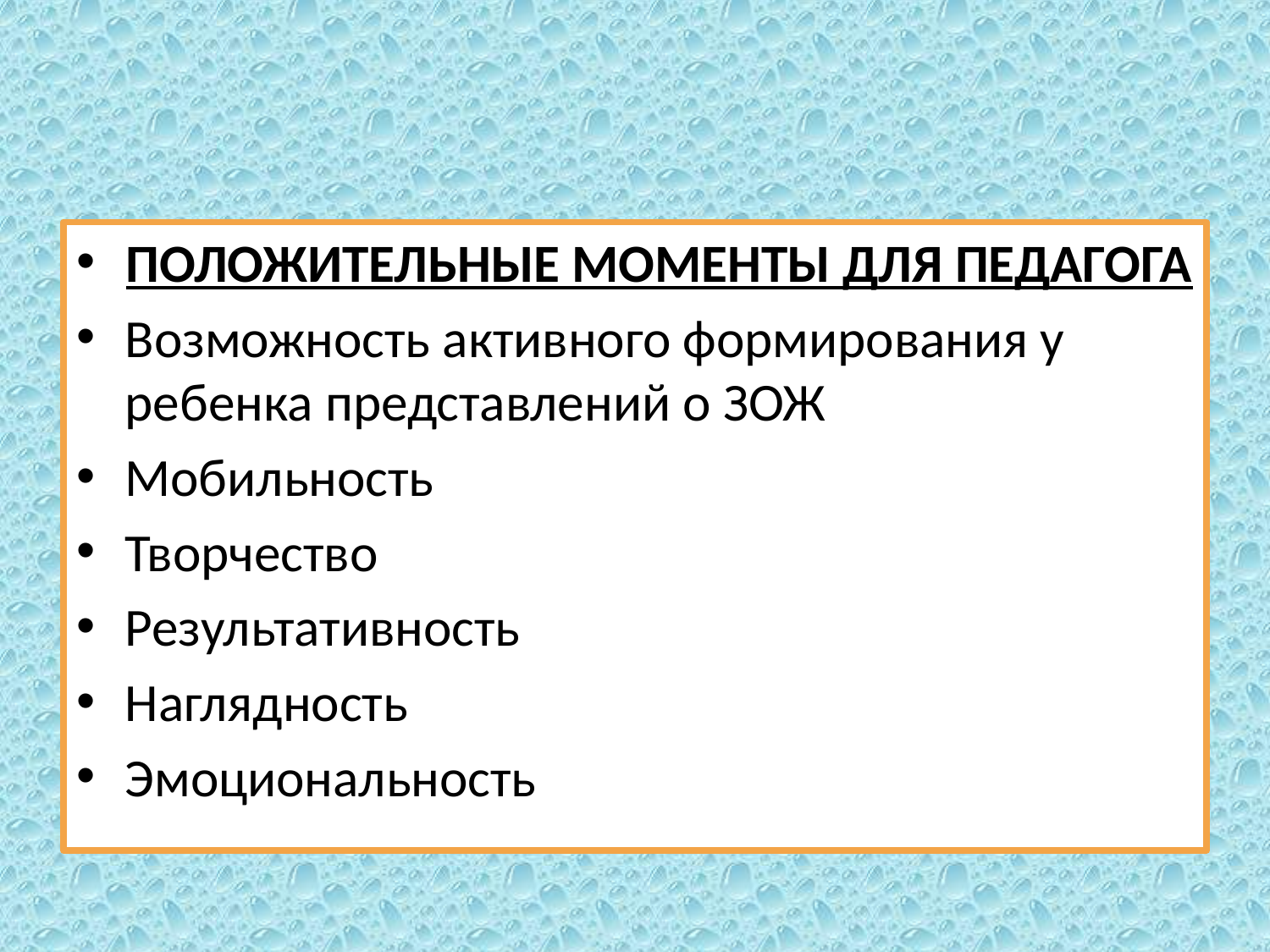

ПОЛОЖИТЕЛЬНЫЕ МОМЕНТЫ ДЛЯ ПЕДАГОГА
Возможность активного формирования у ребенка представлений о ЗОЖ
Мобильность
Творчество
Результативность
Наглядность
Эмоциональность